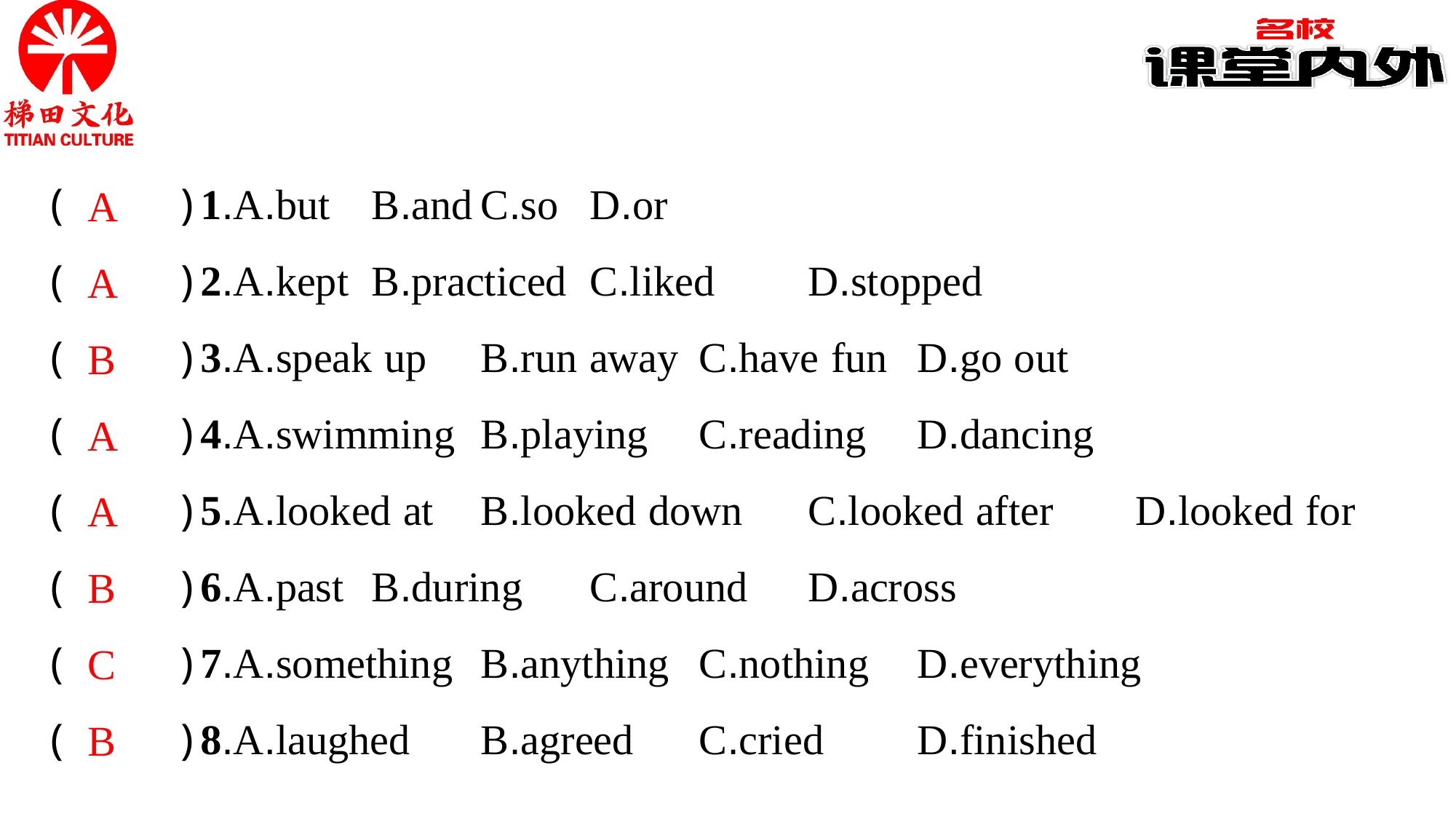

A
A
B
A
A
B
C
B
(　　)1.A.but	B.and	C.so	D.or
(　　)2.A.kept	B.practiced	C.liked	D.stopped
(　　)3.A.speak up	B.run away	C.have fun	D.go out
(　　)4.A.swimming	B.playing	C.reading	D.dancing
(　　)5.A.looked at	B.looked down	C.looked after	D.looked for
(　　)6.A.past	B.during	C.around	D.across
(　　)7.A.something	B.anything	C.nothing	D.everything
(　　)8.A.laughed	B.agreed	C.cried	D.finished